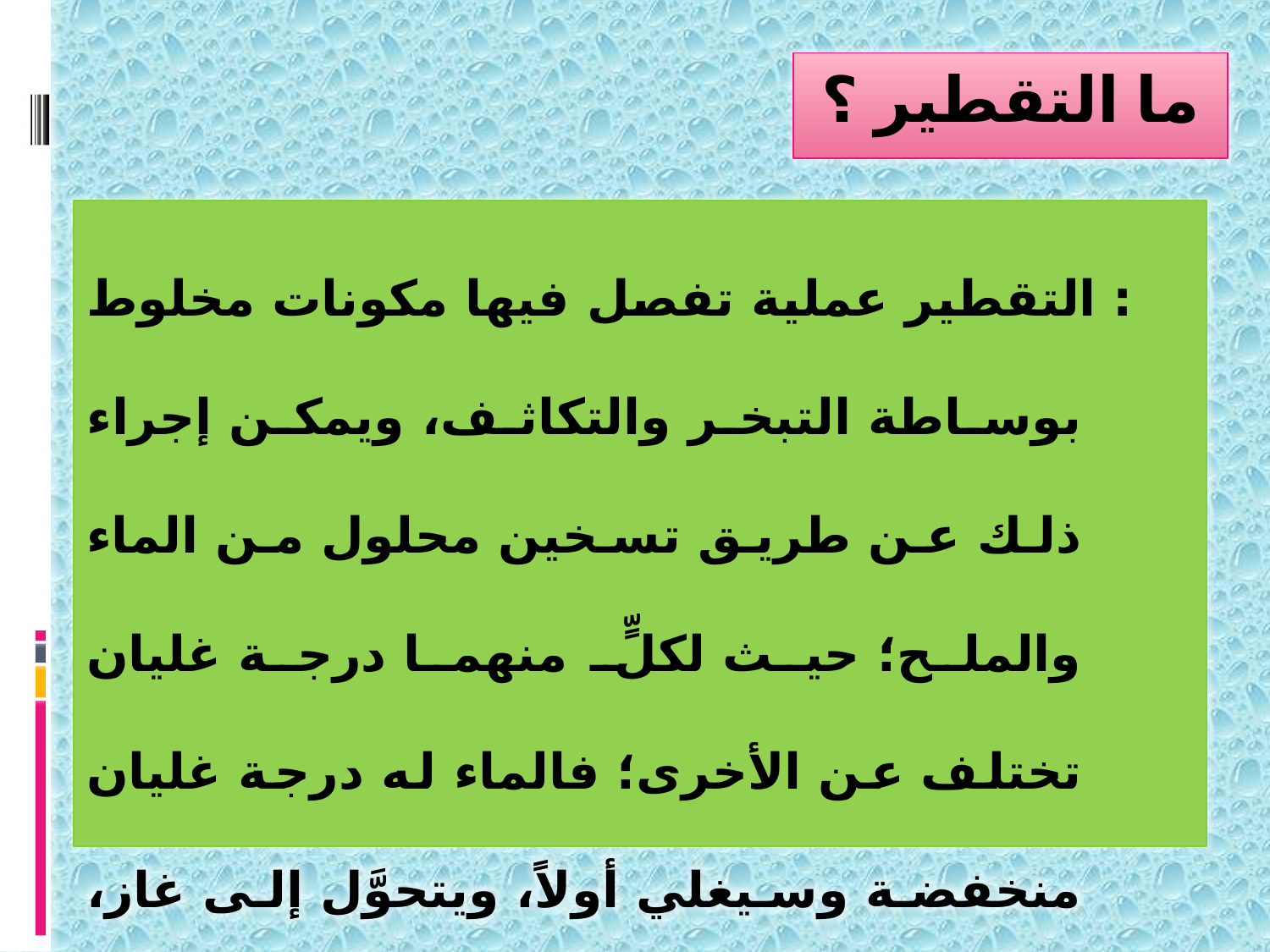

ما التقطير ؟
   : التقطير عملية تفصل فيها مكونات مخلوط بوساطة التبخر والتكاثف، ويمكن إجراء ذلك عن طريق تسخين محلول من الماء والملح؛ حيث لكلٍّ منهما درجة غليان تختلف عن الأخرى؛ فالماء له درجة غليان منخفضة وسيغلي أولاً، ويتحوَّل إلى غاز، ويترك الدورق.